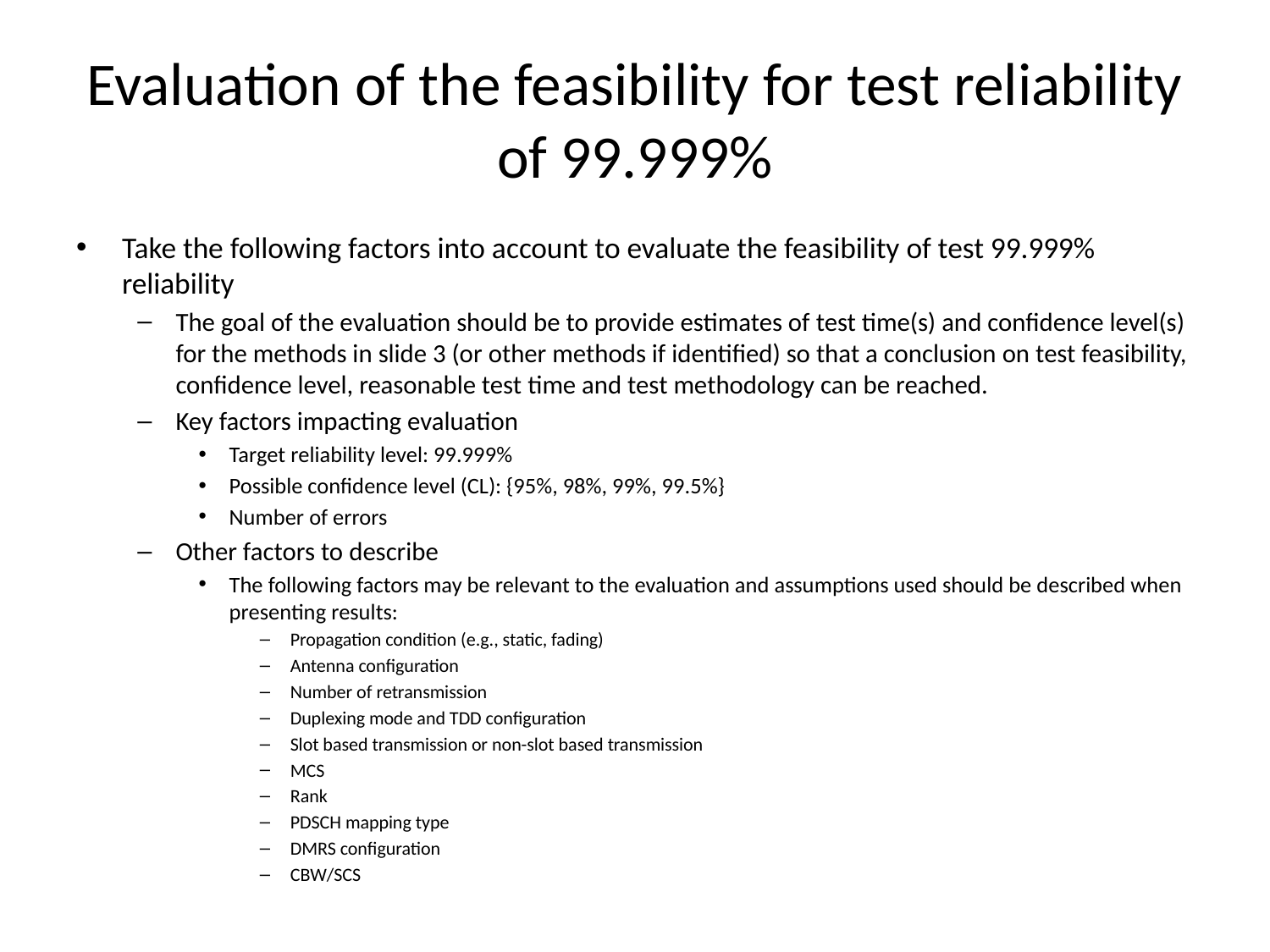

# Evaluation of the feasibility for test reliability of 99.999%
Take the following factors into account to evaluate the feasibility of test 99.999% reliability
The goal of the evaluation should be to provide estimates of test time(s) and confidence level(s) for the methods in slide 3 (or other methods if identified) so that a conclusion on test feasibility, confidence level, reasonable test time and test methodology can be reached.
Key factors impacting evaluation
Target reliability level: 99.999%
Possible confidence level (CL): {95%, 98%, 99%, 99.5%}
Number of errors
Other factors to describe
The following factors may be relevant to the evaluation and assumptions used should be described when presenting results:
Propagation condition (e.g., static, fading)
Antenna configuration
Number of retransmission
Duplexing mode and TDD configuration
Slot based transmission or non-slot based transmission
MCS
Rank
PDSCH mapping type
DMRS configuration
CBW/SCS